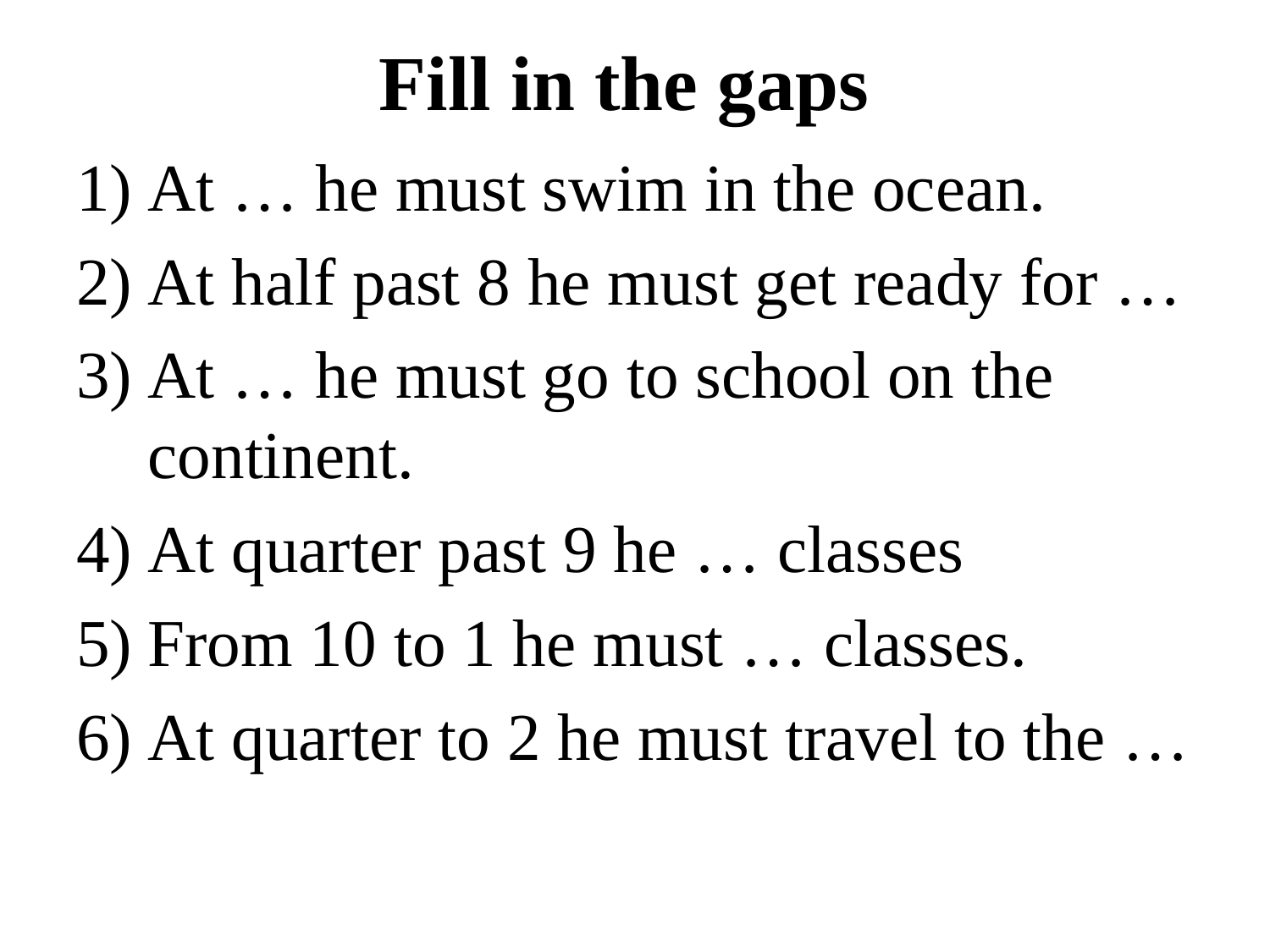

# Fill in the gaps
At … he must swim in the ocean.
At half past 8 he must get ready for …
At … he must go to school on the continent.
At quarter past 9 he … classes
From 10 to 1 he must … classes.
At quarter to 2 he must travel to the …